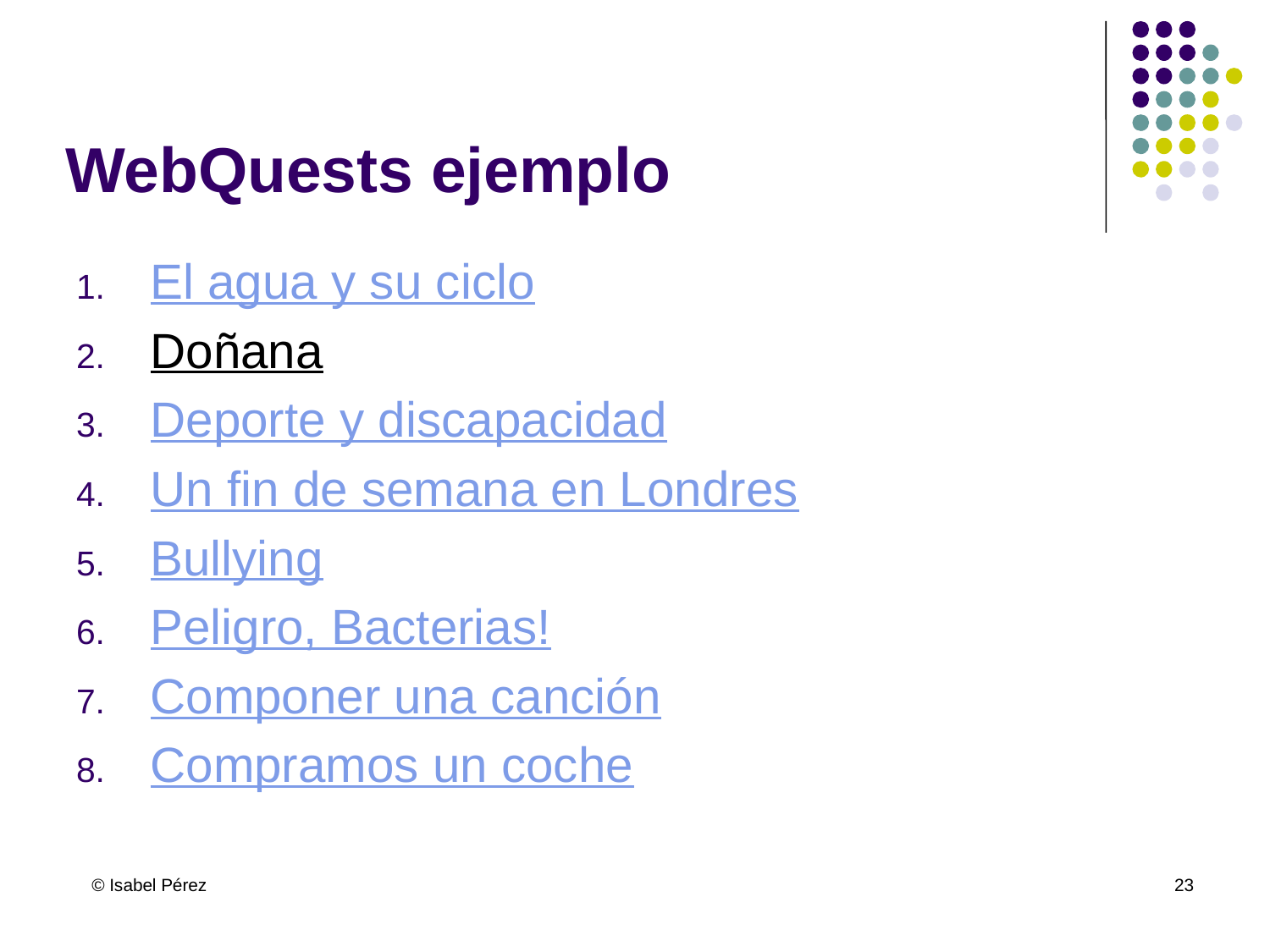

# WebQuests ejemplo
El agua y su ciclo
Doñana
Deporte y discapacidad
Un fin de semana en Londres
Bullying
Peligro, Bacterias!
Componer una canción
Compramos un coche
 © Isabel Pérez
23